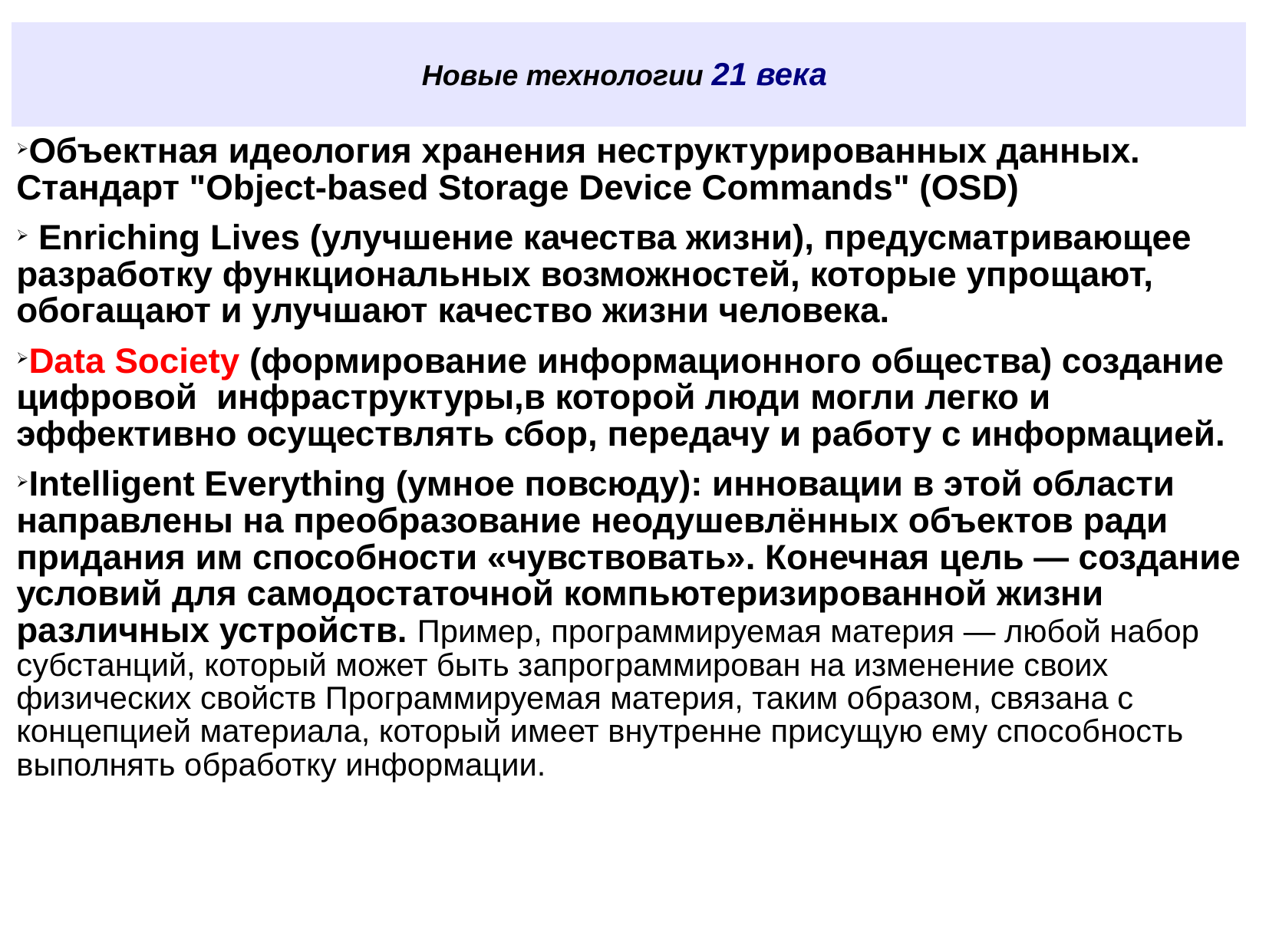

| Новые технологии 21 века |
| --- |
| Объектная идеология хранения неструктурированных данных. Стандарт "Object-based Storage Device Commands" (OSD) Enriching Lives (улучшение качества жизни), предусматривающее разработку функциональных возможностей, которые упрощают, обогащают и улучшают качество жизни человека. Data Society (формирование информационного общества) создание цифровой инфраструктуры,в которой люди могли легко и эффективно осуществлять сбор, передачу и работу с информацией. Intelligent Everything (умное повсюду): инновации в этой области направлены на преобразование неодушевлённых объектов ради придания им способности «чувствовать». Конечная цель — создание условий для самодостаточной компьютеризированной жизни различных устройств. Пример, программируемая материя — любой набор субстанций, который может быть запрограммирован на изменение своих физических свойств Программируемая материя, таким образом, связана с концепцией материала, который имеет внутренне присущую ему способность выполнять обработку информации. |
13